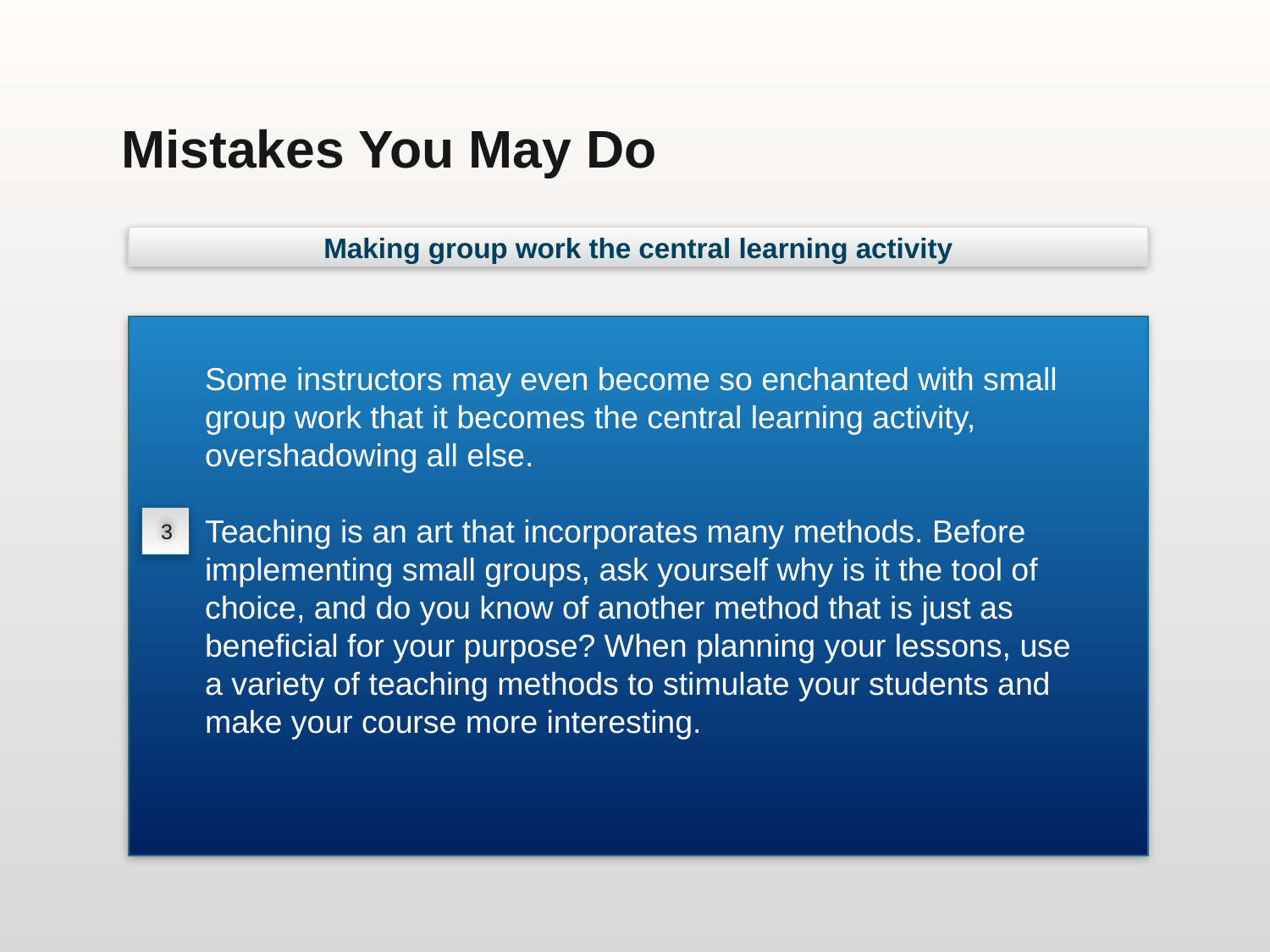

Mistakes You May Do
Making group work the central learning activity

Some instructors may even become so enchanted with small group work that it becomes the central learning activity, overshadowing all else.

Teaching is an art that incorporates many methods. Before
implementing small groups, ask yourself why is it the tool of
choice, and do you know of another method that is just as beneficial for your purpose? When planning your lessons, use a variety of teaching methods to stimulate your students and make your course more interesting.

3